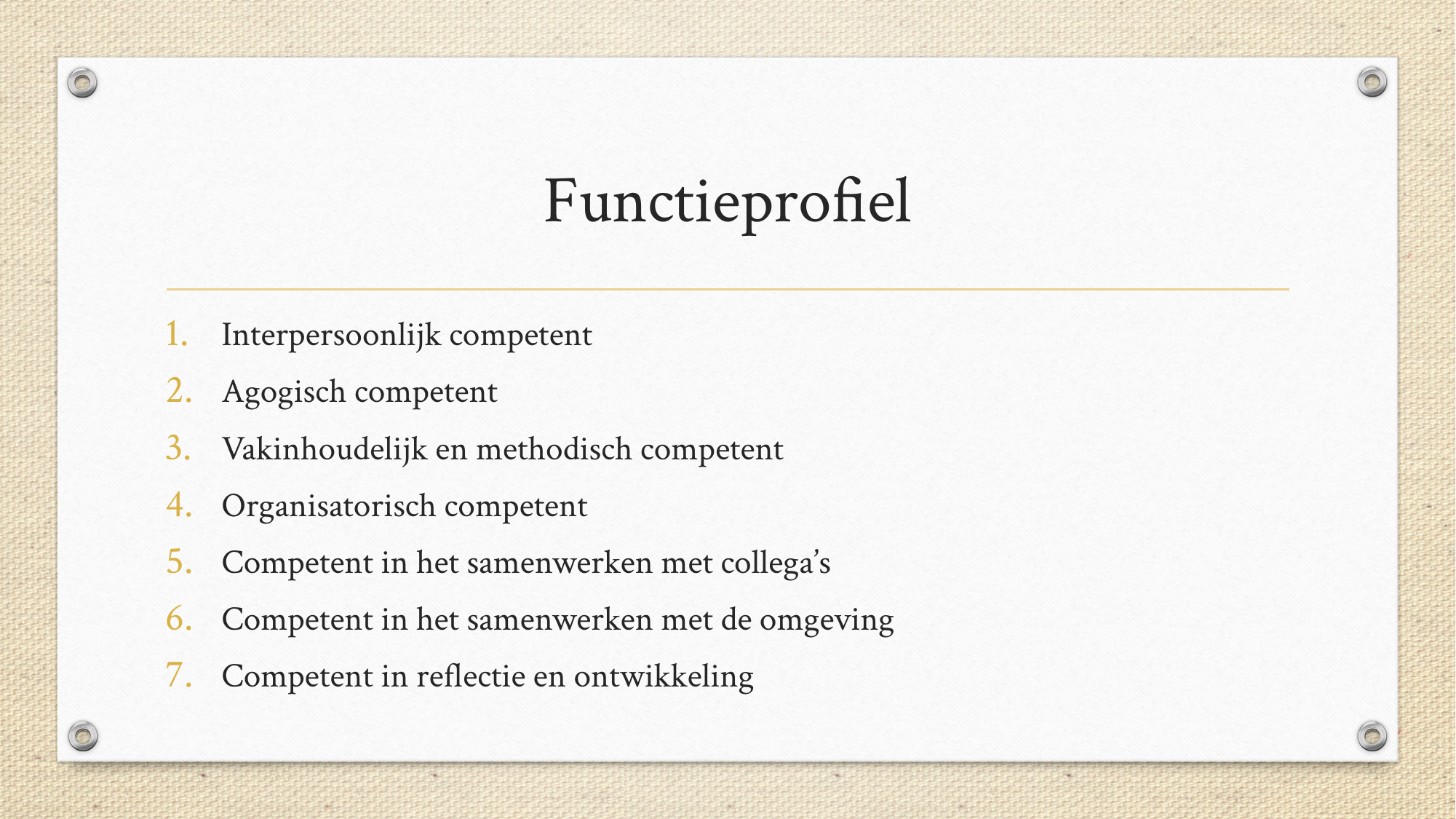

# Functieprofiel
Interpersoonlijk competent
Agogisch competent
Vakinhoudelijk en methodisch competent
Organisatorisch competent
Competent in het samenwerken met collega’s
Competent in het samenwerken met de omgeving
Competent in reflectie en ontwikkeling